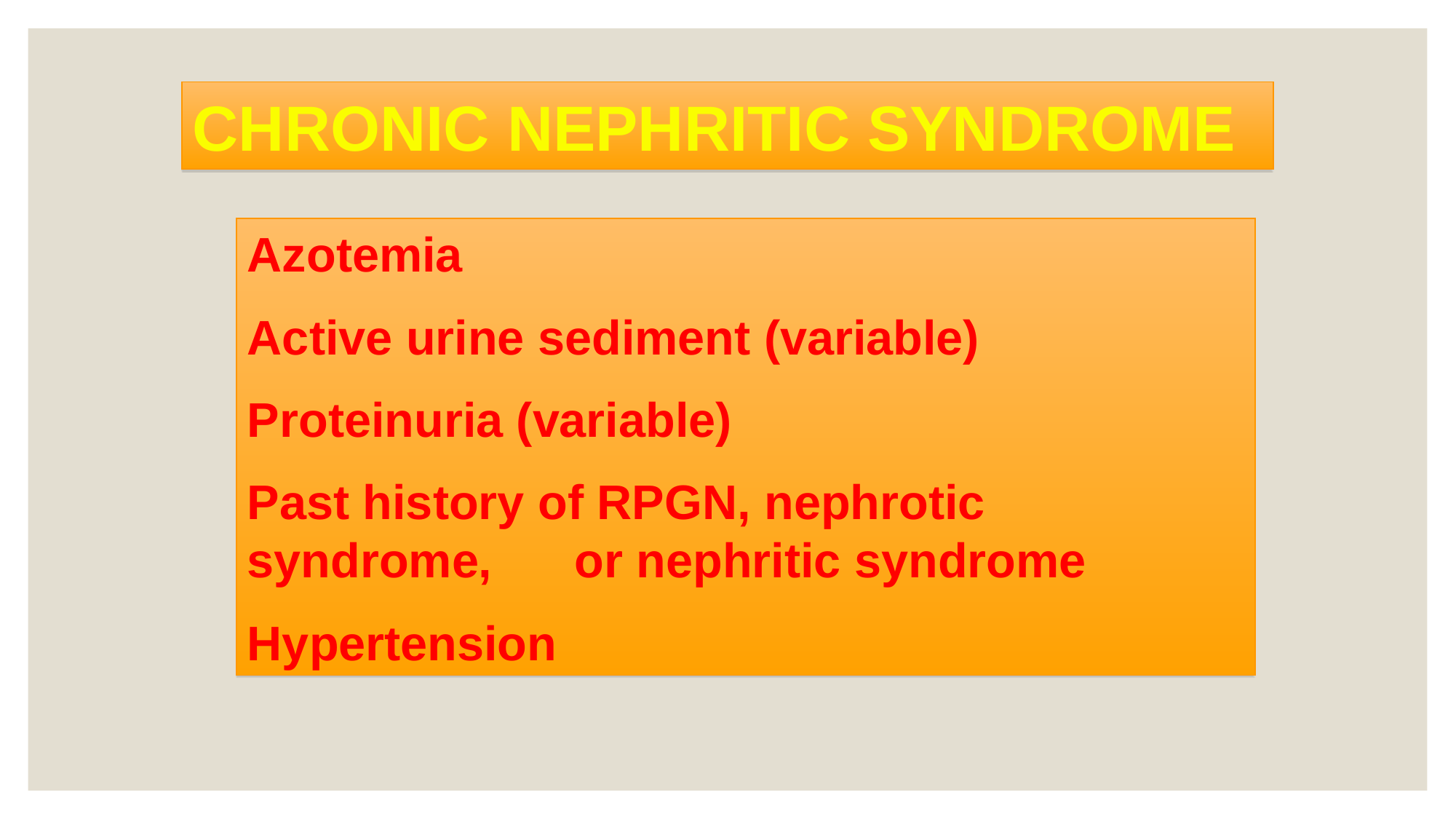

CHRONIC NEPHRITIC SYNDROME
Azotemia
Active urine sediment (variable)
Proteinuria (variable)
Past history of RPGN, nephrotic syndrome, 	or nephritic syndrome
Hypertension